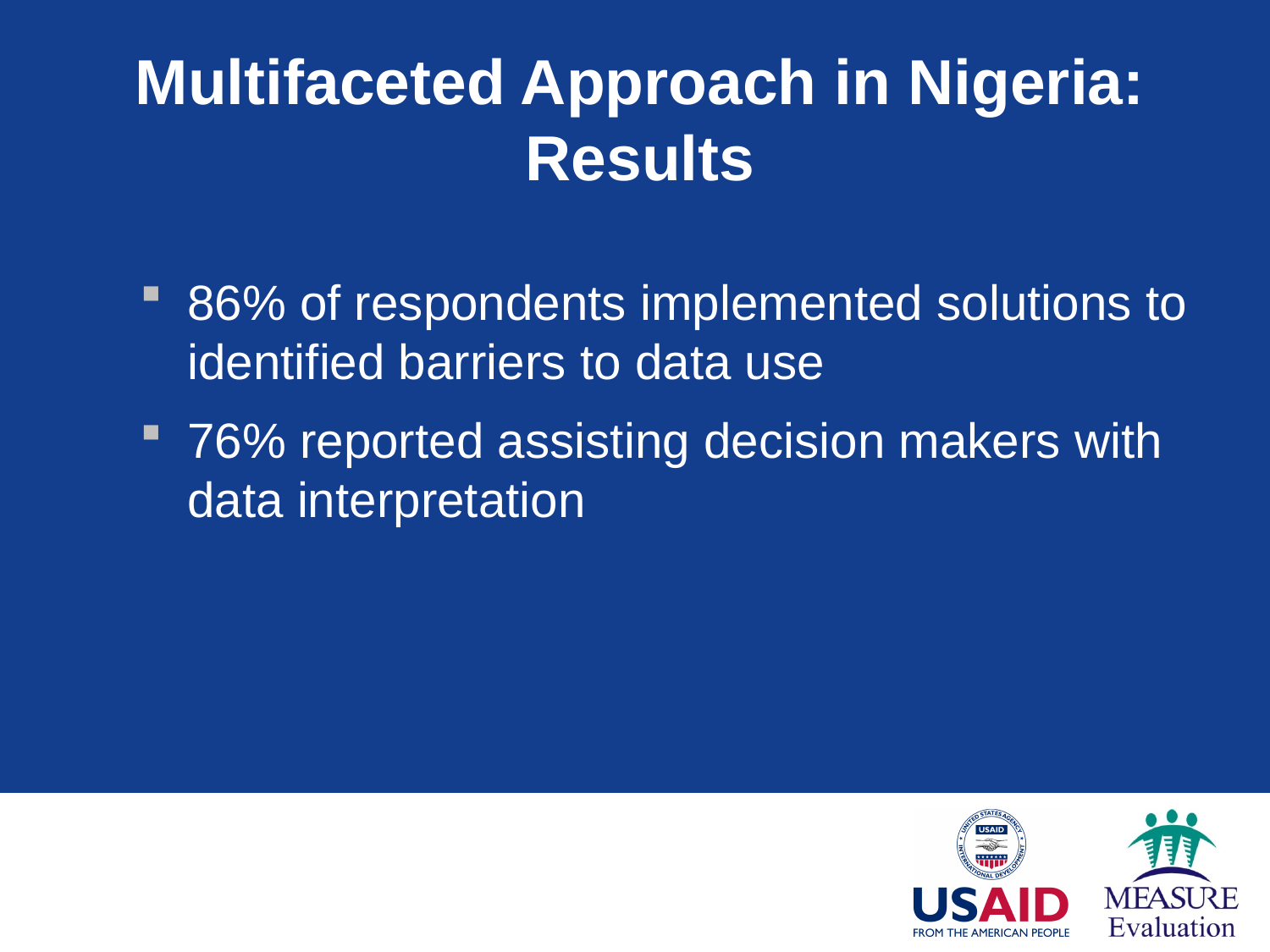

# Multifaceted Approach in Nigeria: Results
86% of respondents implemented solutions to identified barriers to data use
76% reported assisting decision makers with data interpretation